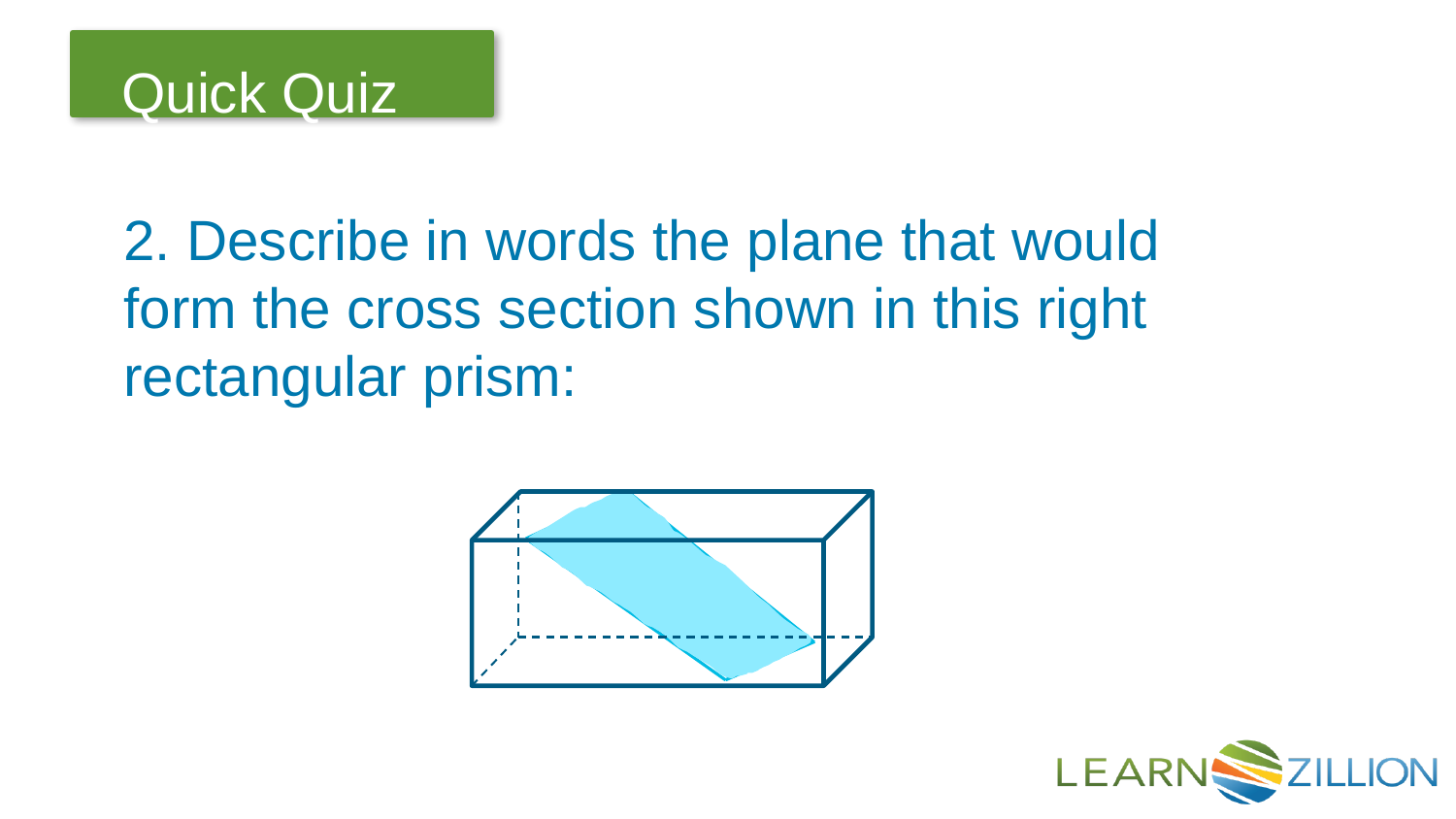

2. Describe in words the plane that would form the cross section shown in this right rectangular prism: